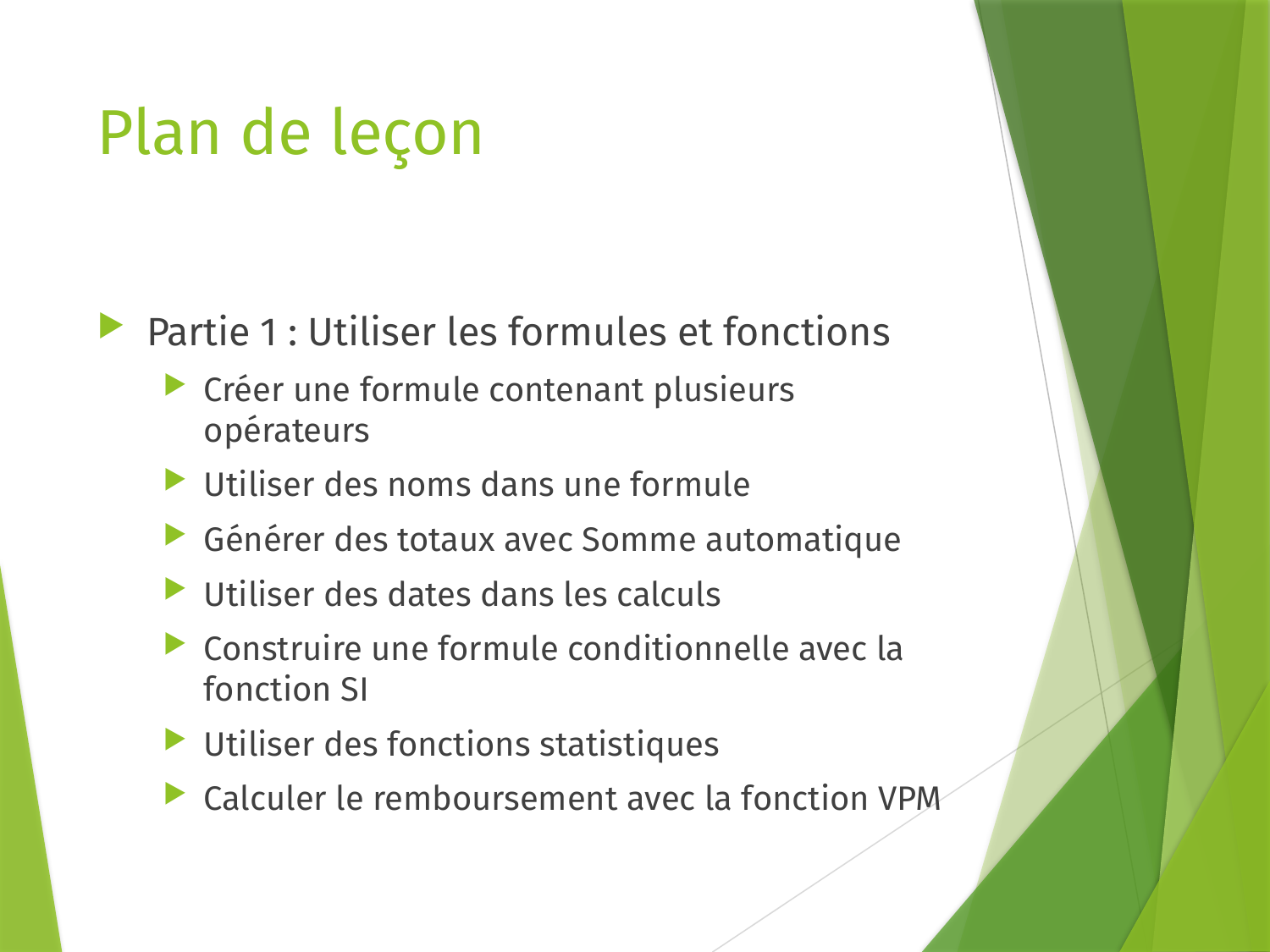

# Plan de leçon
Partie 1 : Utiliser les formules et fonctions
Créer une formule contenant plusieurs opérateurs
Utiliser des noms dans une formule
Générer des totaux avec Somme automatique
Utiliser des dates dans les calculs
Construire une formule conditionnelle avec la fonction SI
Utiliser des fonctions statistiques
Calculer le remboursement avec la fonction VPM